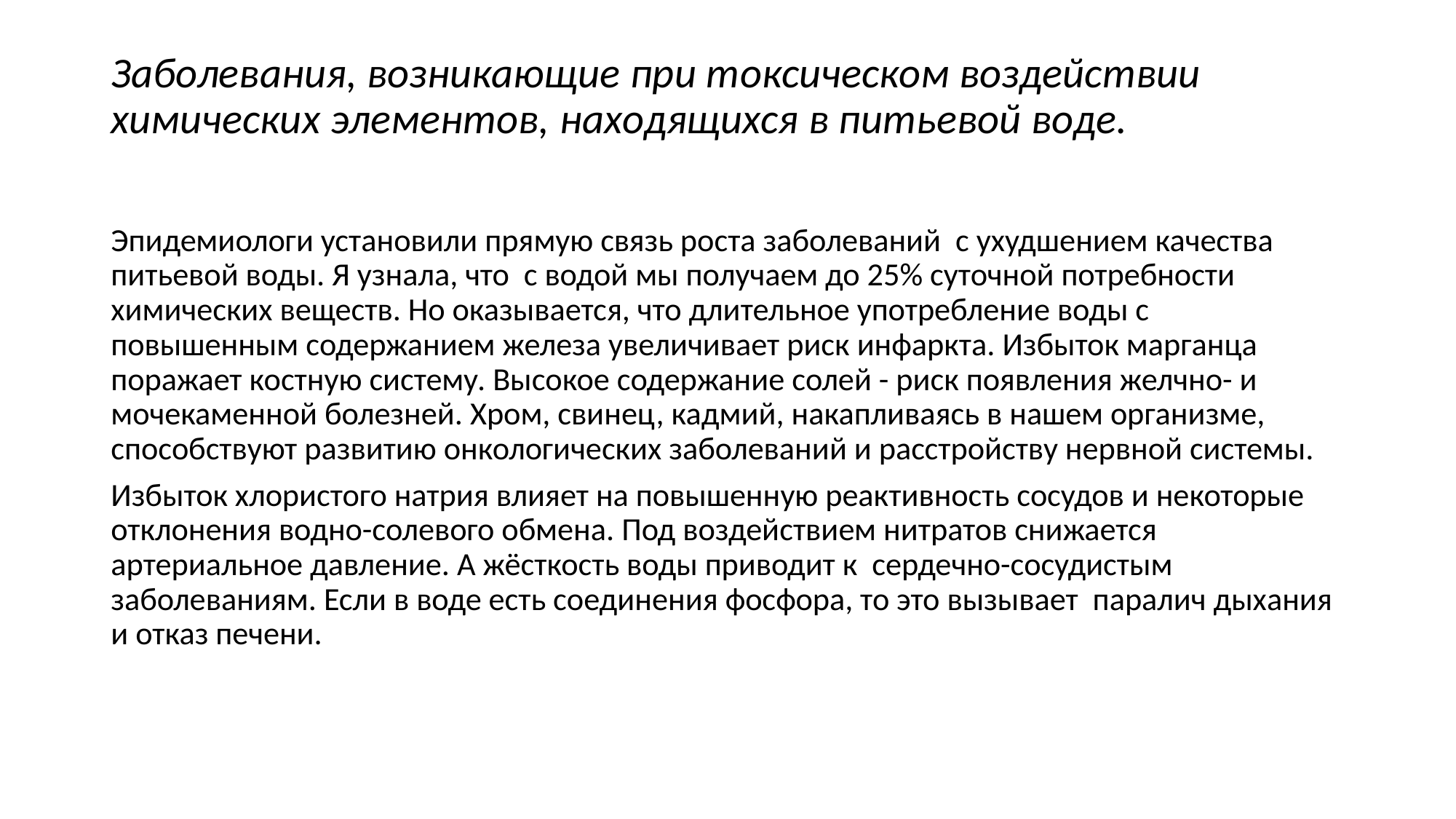

# Заболевания, возникающие при токсическом воздействии химических элементов, находящихся в питьевой воде.
Эпидемиологи установили прямую связь роста заболеваний  с ухудшением качества питьевой воды. Я узнала, что  с водой мы получаем до 25% суточной потребности химических веществ. Но оказывается, что длительное употребление воды с повышенным содержанием железа увеличивает риск инфаркта. Избыток марганца  поражает костную систему. Высокое содержание солей - риск появления желчно- и мочекаменной болезней. Хром, свинец, кадмий, накапливаясь в нашем организме,  способствуют развитию онкологических заболеваний и расстройству нервной системы.
Избыток хлористого натрия влияет на повышенную реактивность сосудов и некоторые отклонения водно-солевого обмена. Под воздействием нитратов снижается артериальное давление. А жёсткость воды приводит к  сердечно-сосудистым заболеваниям. Если в воде есть соединения фосфора, то это вызывает  паралич дыхания и отказ печени.